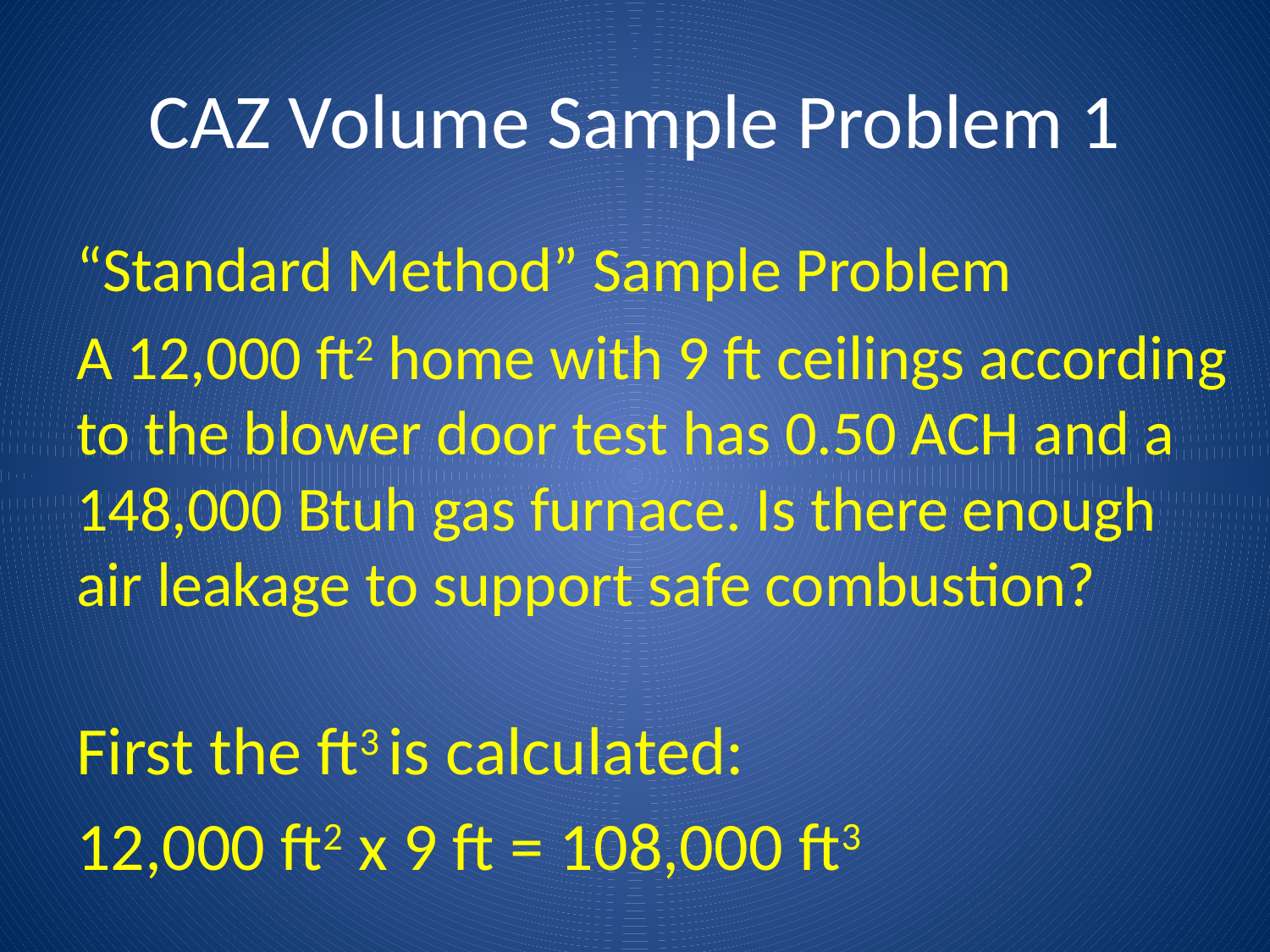

# CAZ Volume Sample Problem 1
“Standard Method” Sample Problem
A 12,000 ft2 home with 9 ft ceilings according to the blower door test has 0.50 ACH and a 148,000 Btuh gas furnace. Is there enough air leakage to support safe combustion?

First the ft3 is calculated:
12,000 ft2 x 9 ft = 108,000 ft3